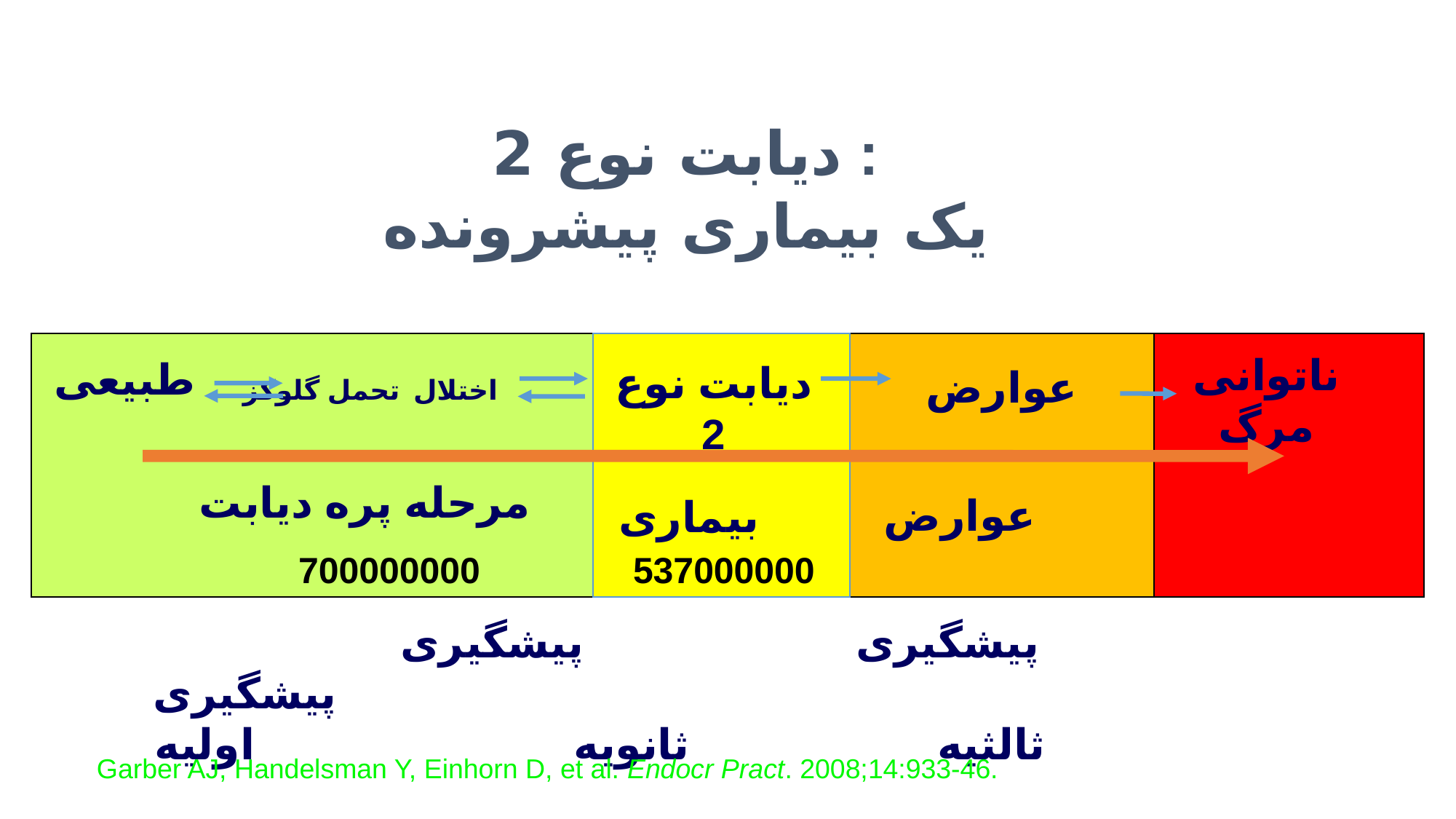

دیابت نوع 2 :
یک بیماری پیشرونده

ناتوانی
مرگ
اختلال تحمل گلوکز
طبیعی
دیابت نوع 2
عوارض

مرحله پره دیابت
عوارض
بیماری
537000000               700000000
        پیشگیری                       پیشگیری               پیشگیری
          ثالثیه                     ثانویه                           اولیه
Garber AJ, Handelsman Y, Einhorn D, et al. Endocr Pract. 2008;14:933-46.